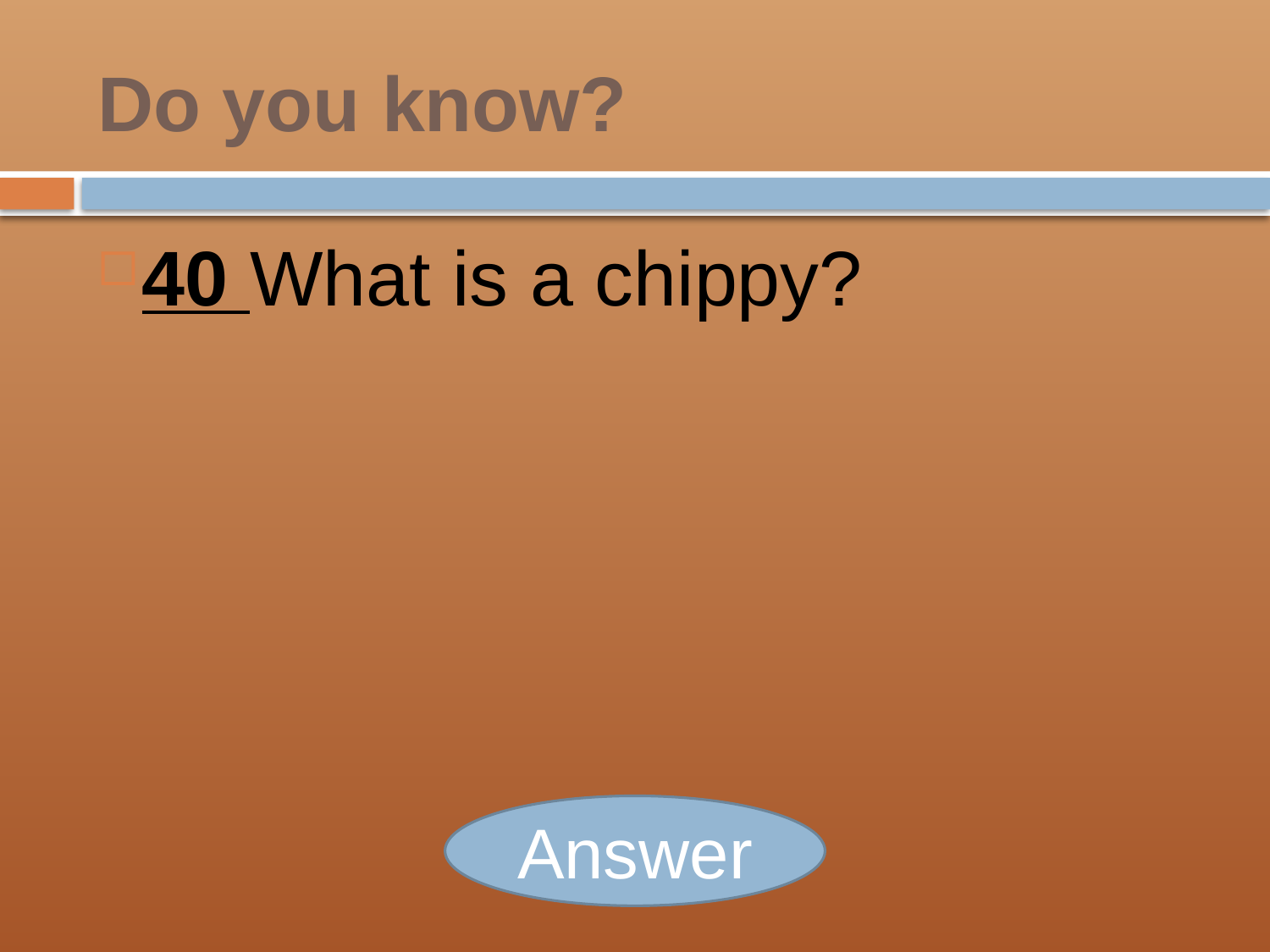

# Do you know?
40 What is a chippy?

Answer